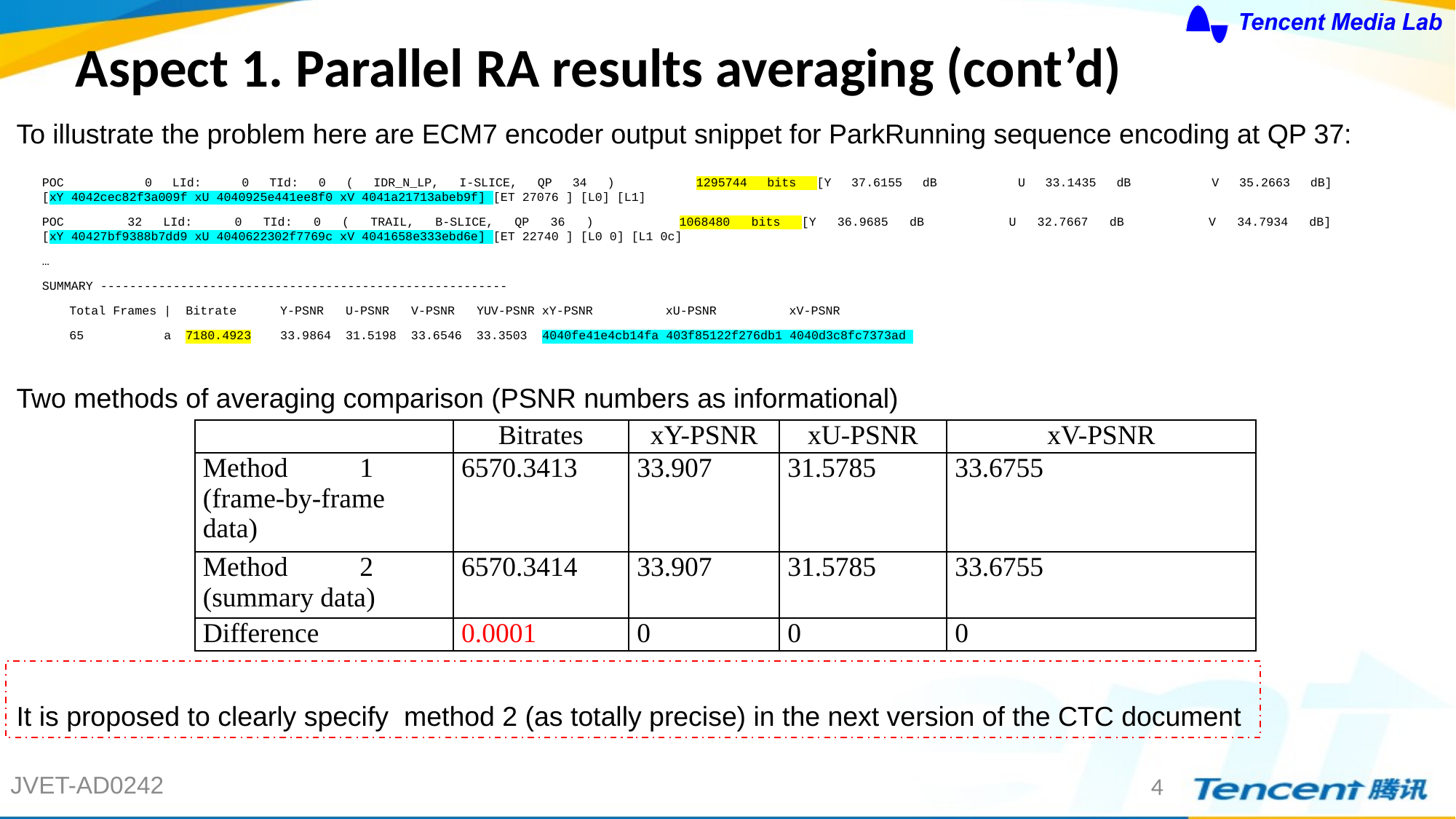

# Aspect 1. Parallel RA results averaging (cont’d)
To illustrate the problem here are ECM7 encoder output snippet for ParkRunning sequence encoding at QP 37:
POC    0 LId:  0 TId: 0 ( IDR_N_LP, I-SLICE, QP 34 )    1295744 bits [Y 37.6155 dB    U 33.1435 dB    V 35.2663 dB]
[xY 4042cec82f3a009f xU 4040925e441ee8f0 xV 4041a21713abeb9f] [ET 27076 ] [L0] [L1]
POC   32 LId:  0 TId: 0 ( TRAIL, B-SLICE, QP 36 )    1068480 bits [Y 36.9685 dB    U 32.7667 dB    V 34.7934 dB]
[xY 40427bf9388b7dd9 xU 4040622302f7769c xV 4041658e333ebd6e] [ET 22740 ] [L0 0] [L1 0c]
…
SUMMARY --------------------------------------------------------
	Total Frames |  Bitrate      Y-PSNR   U-PSNR   V-PSNR   YUV-PSNR xY-PSNR          xU-PSNR          xV-PSNR
	65           a  7180.4923    33.9864  31.5198  33.6546  33.3503  4040fe41e4cb14fa 403f85122f276db1 4040d3c8fc7373ad
Two methods of averaging comparison (PSNR numbers as informational)
|  | Bitrates | xY-PSNR | xU-PSNR | xV-PSNR |
| --- | --- | --- | --- | --- |
| Method 1 (frame-by-frame data) | 6570.3413 | 33.907 | 31.5785 | 33.6755 |
| Method 2 (summary data) | 6570.3414 | 33.907 | 31.5785 | 33.6755 |
| Difference | 0.0001 | 0 | 0 | 0 |
It is proposed to clearly specify  method 2 (as totally precise) in the next version of the CTC document
4
JVET-AD0242